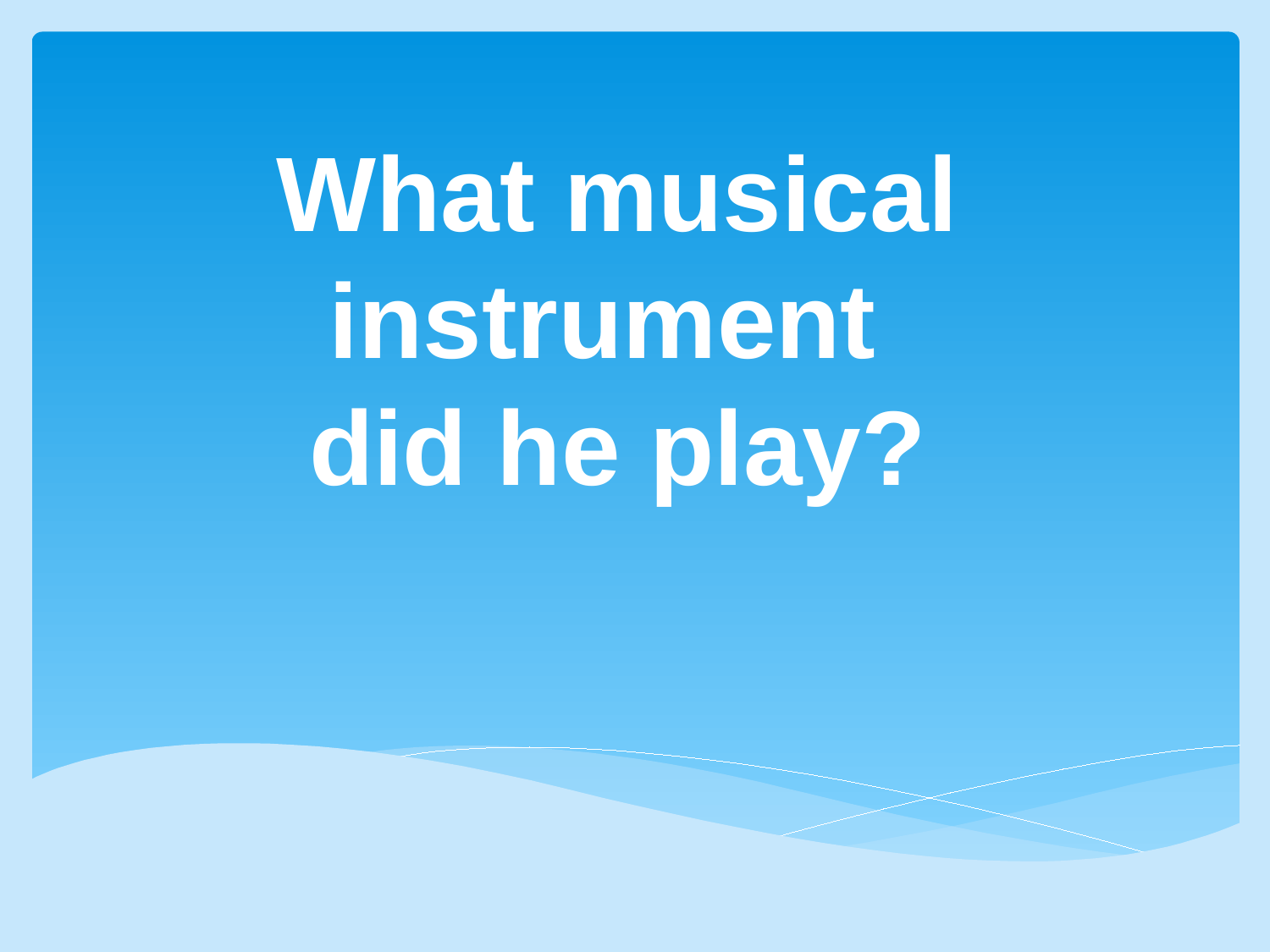

# What musical instrument did he play?